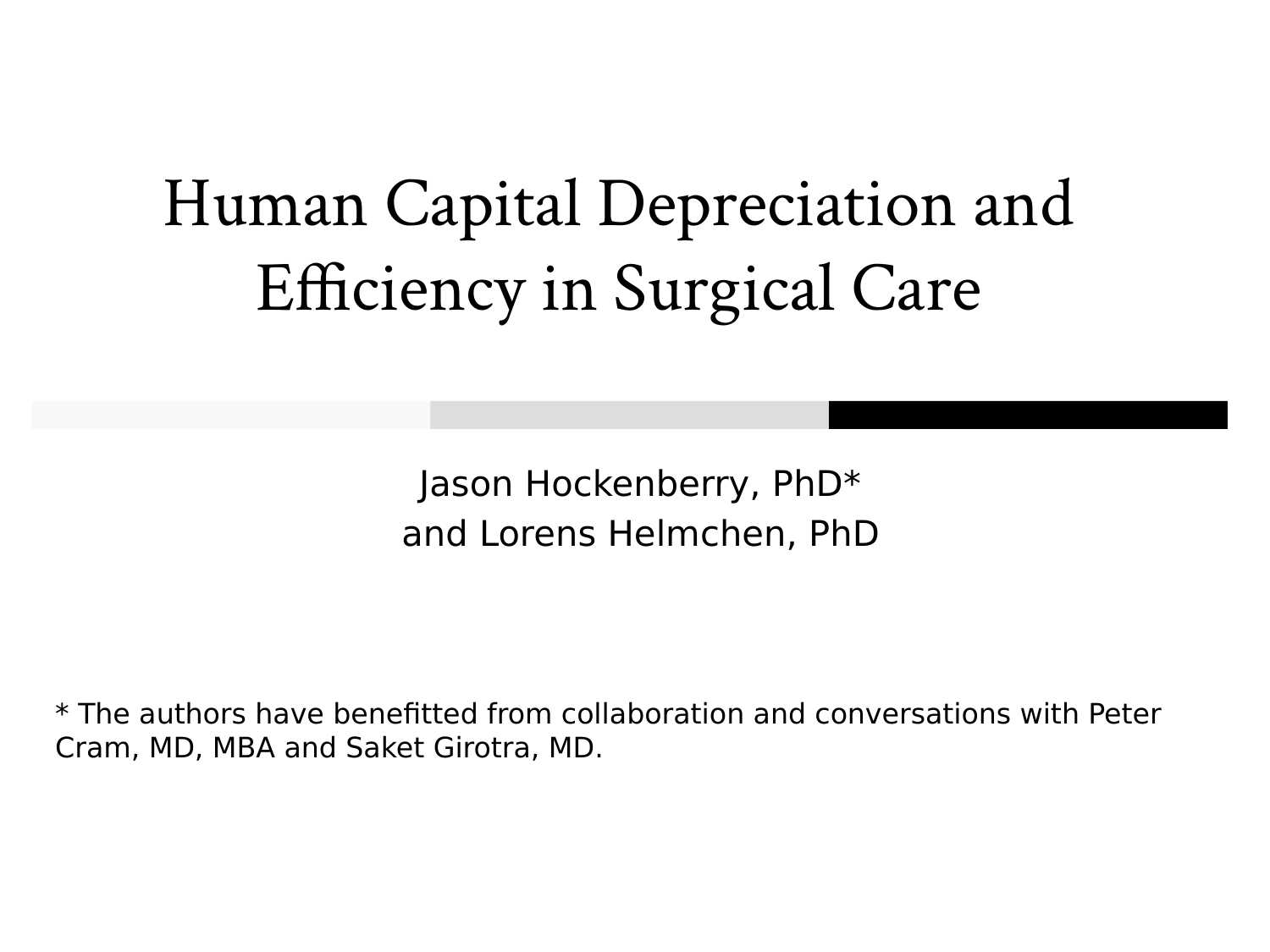

# Human Capital Depreciation and Efficiency in Surgical Care
Jason Hockenberry, PhD*
 and Lorens Helmchen, PhD

* The authors have benefitted from collaboration and conversations with Peter Cram, MD, MBA and Saket Girotra, MD.